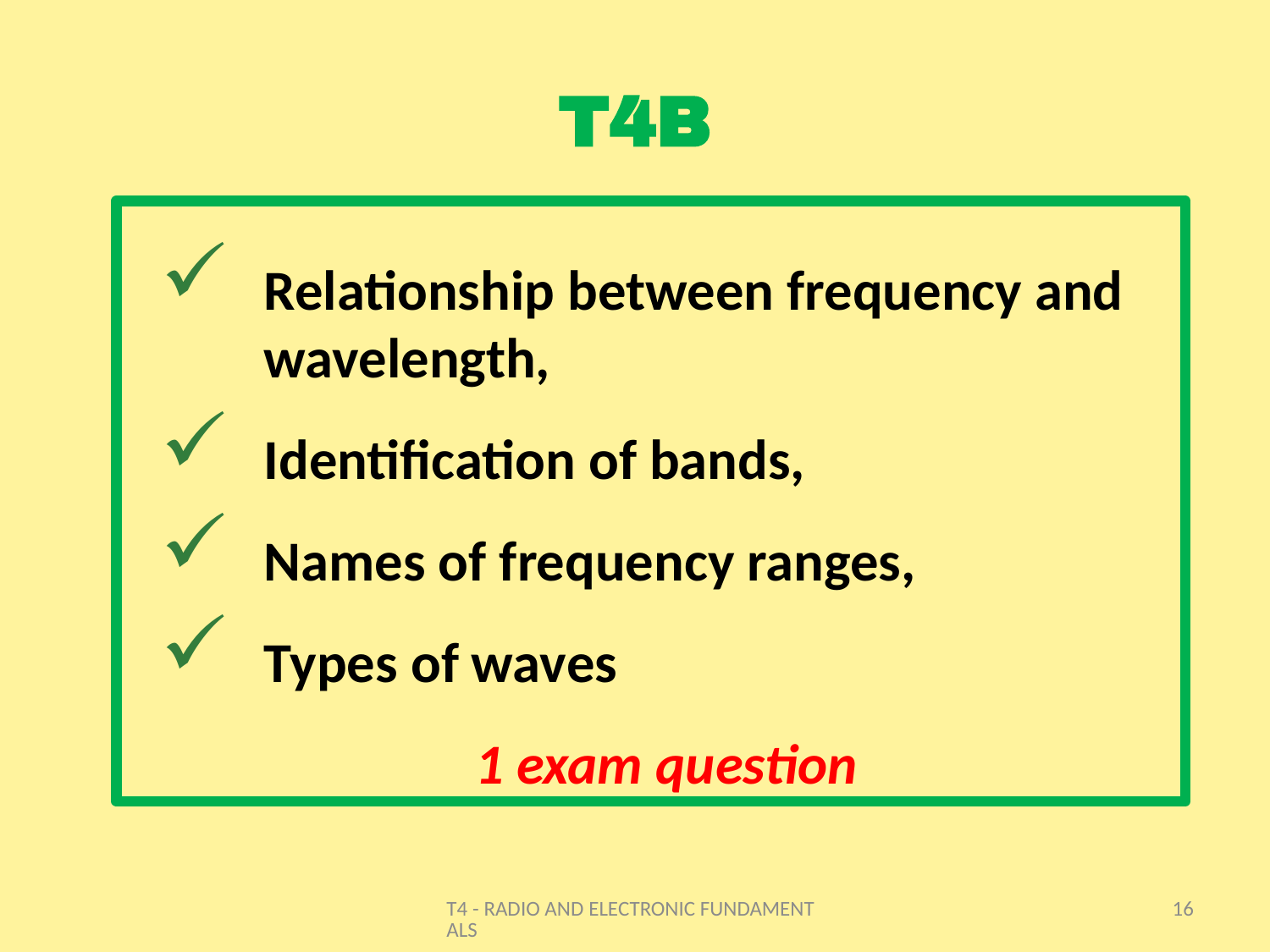

# T4B

Relationship between frequency and wavelength,
Identification of bands,
Names of frequency ranges,
Types of waves
1 exam question
T4 - RADIO AND ELECTRONIC FUNDAMENTALS
16